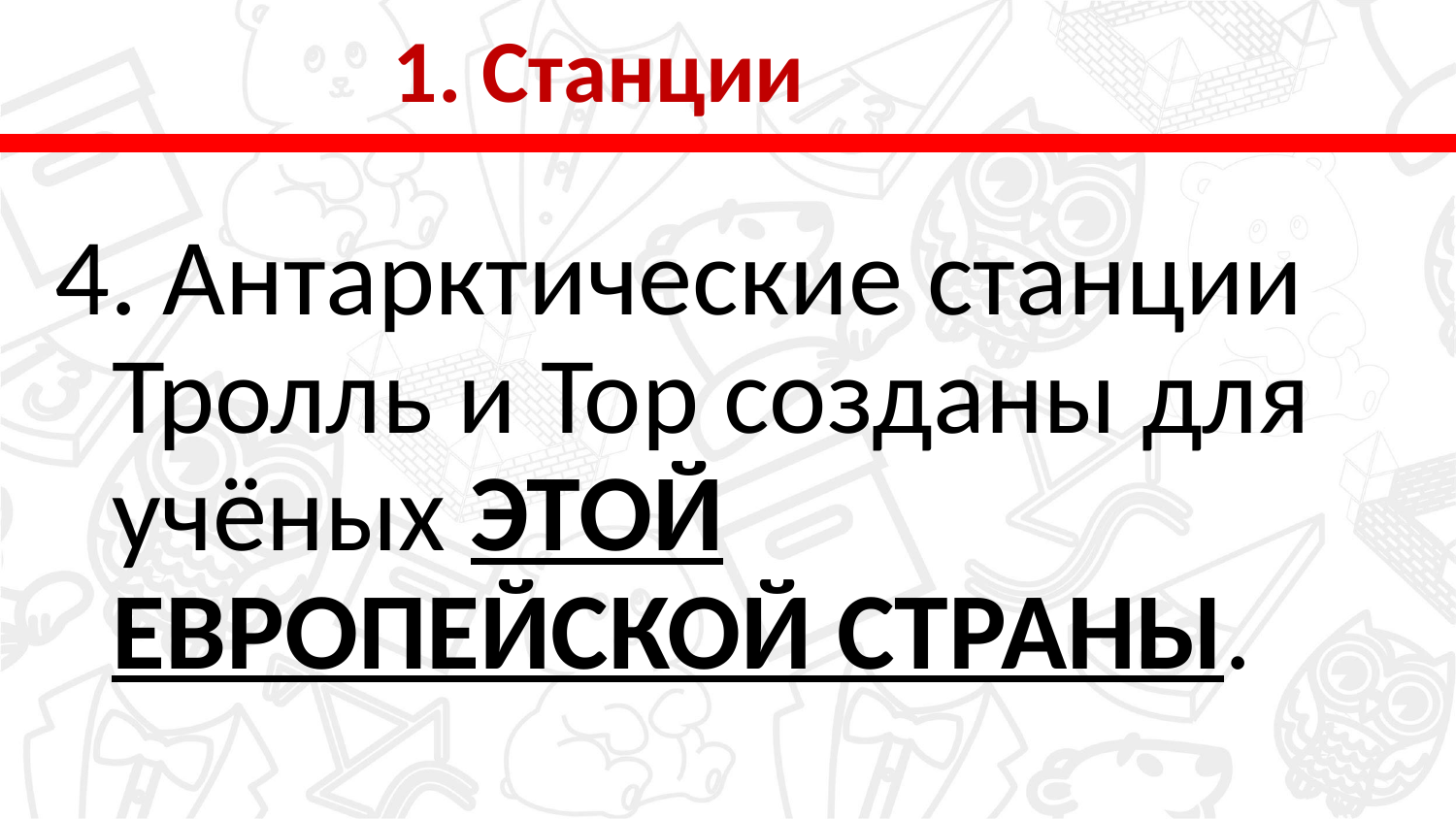

# 1. Станции

4. Антарктические станции Тролль и Тор созданы для учёных ЭТОЙ ЕВРОПЕЙСКОЙ СТРАНЫ.